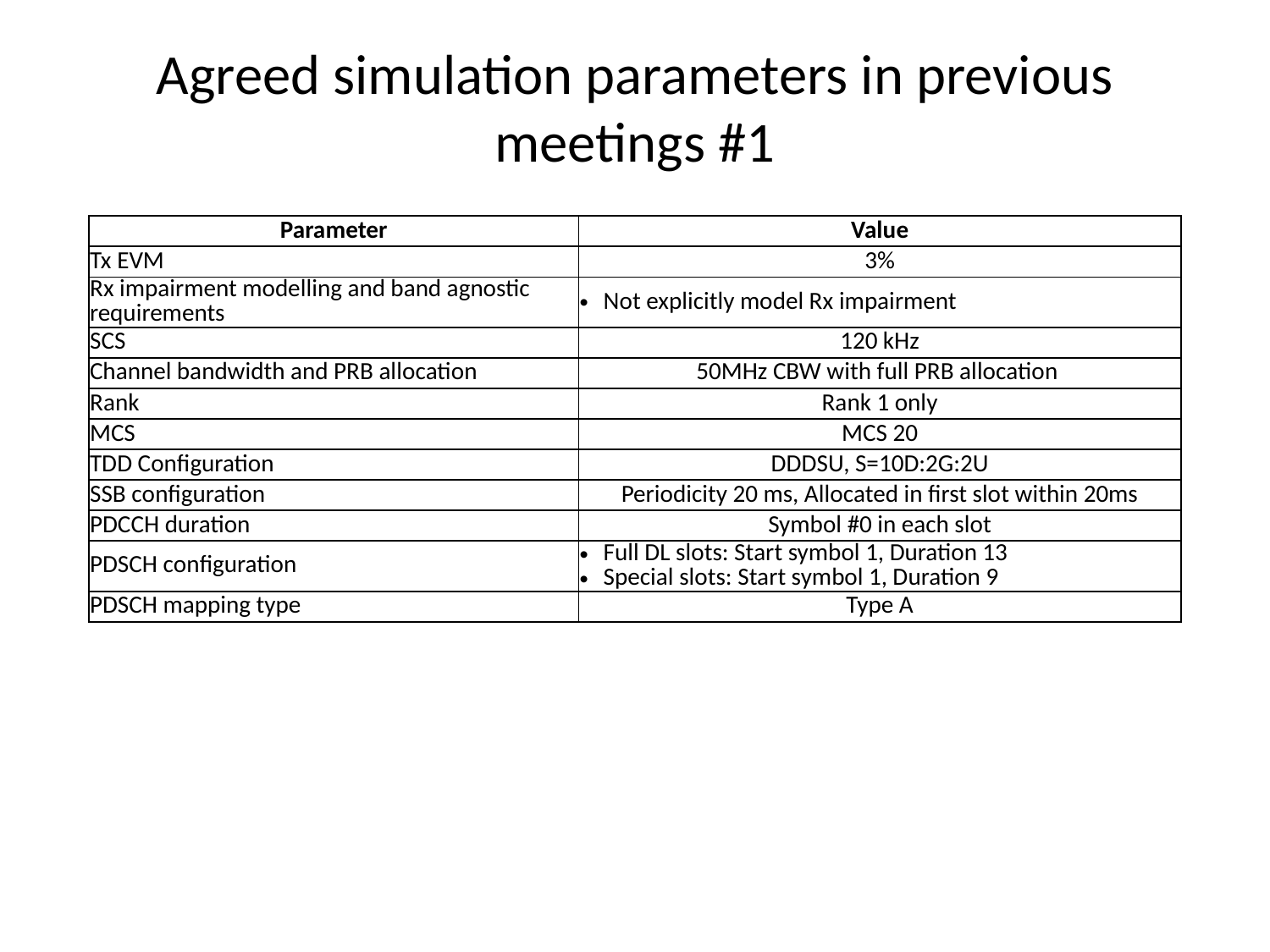

# Agreed simulation parameters in previous meetings #1
| Parameter | Value |
| --- | --- |
| Tx EVM | 3% |
| Rx impairment modelling and band agnostic requirements | Not explicitly model Rx impairment |
| SCS | 120 kHz |
| Channel bandwidth and PRB allocation | 50MHz CBW with full PRB allocation |
| Rank | Rank 1 only |
| MCS | MCS 20 |
| TDD Configuration | DDDSU, S=10D:2G:2U |
| SSB configuration | Periodicity 20 ms, Allocated in first slot within 20ms |
| PDCCH duration | Symbol #0 in each slot |
| PDSCH configuration | Full DL slots: Start symbol 1, Duration 13 Special slots: Start symbol 1, Duration 9 |
| PDSCH mapping type | Type A |